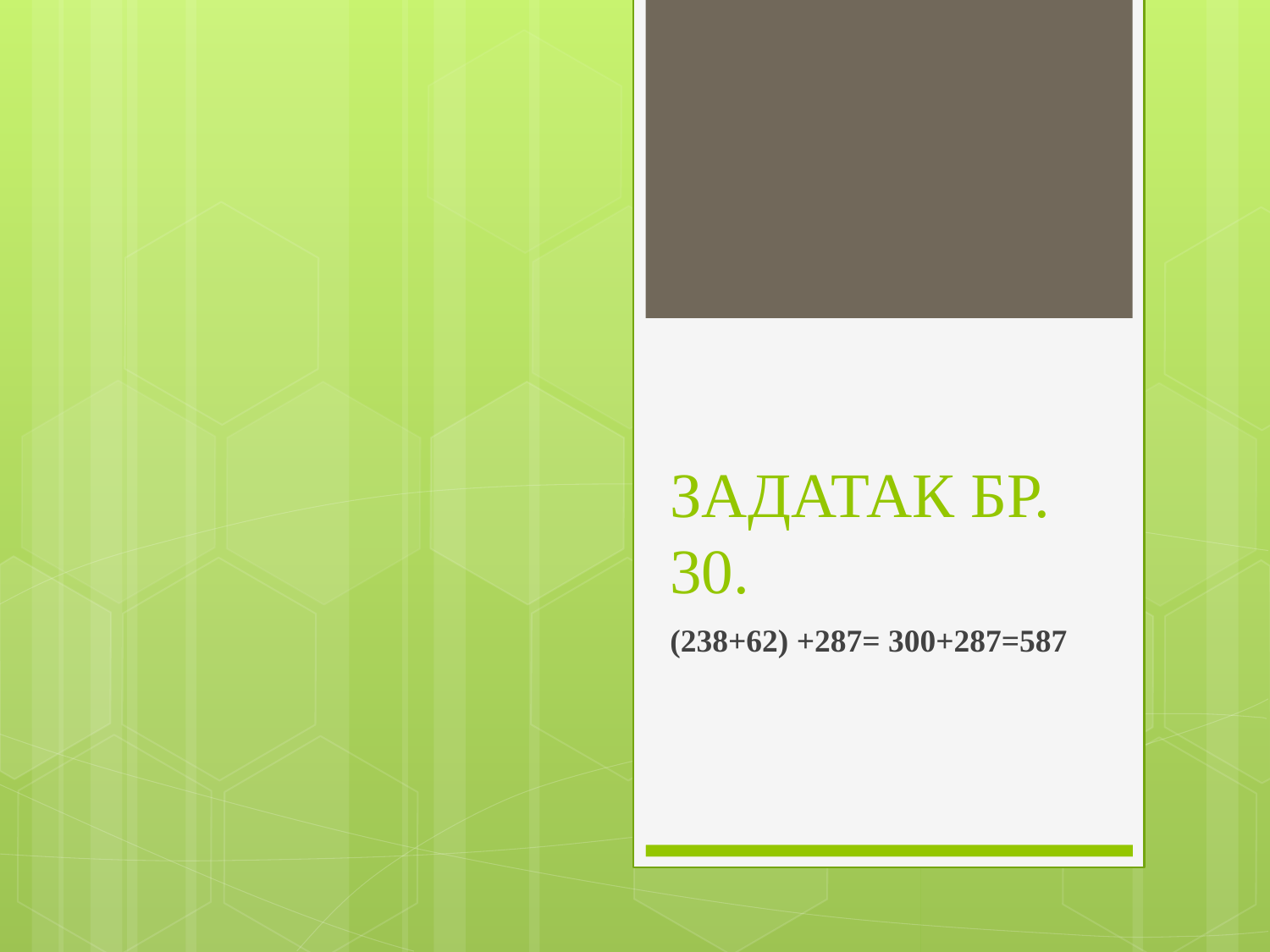

# ЗАДАТАК БР. 30.
(238+62) +287= 300+287=587